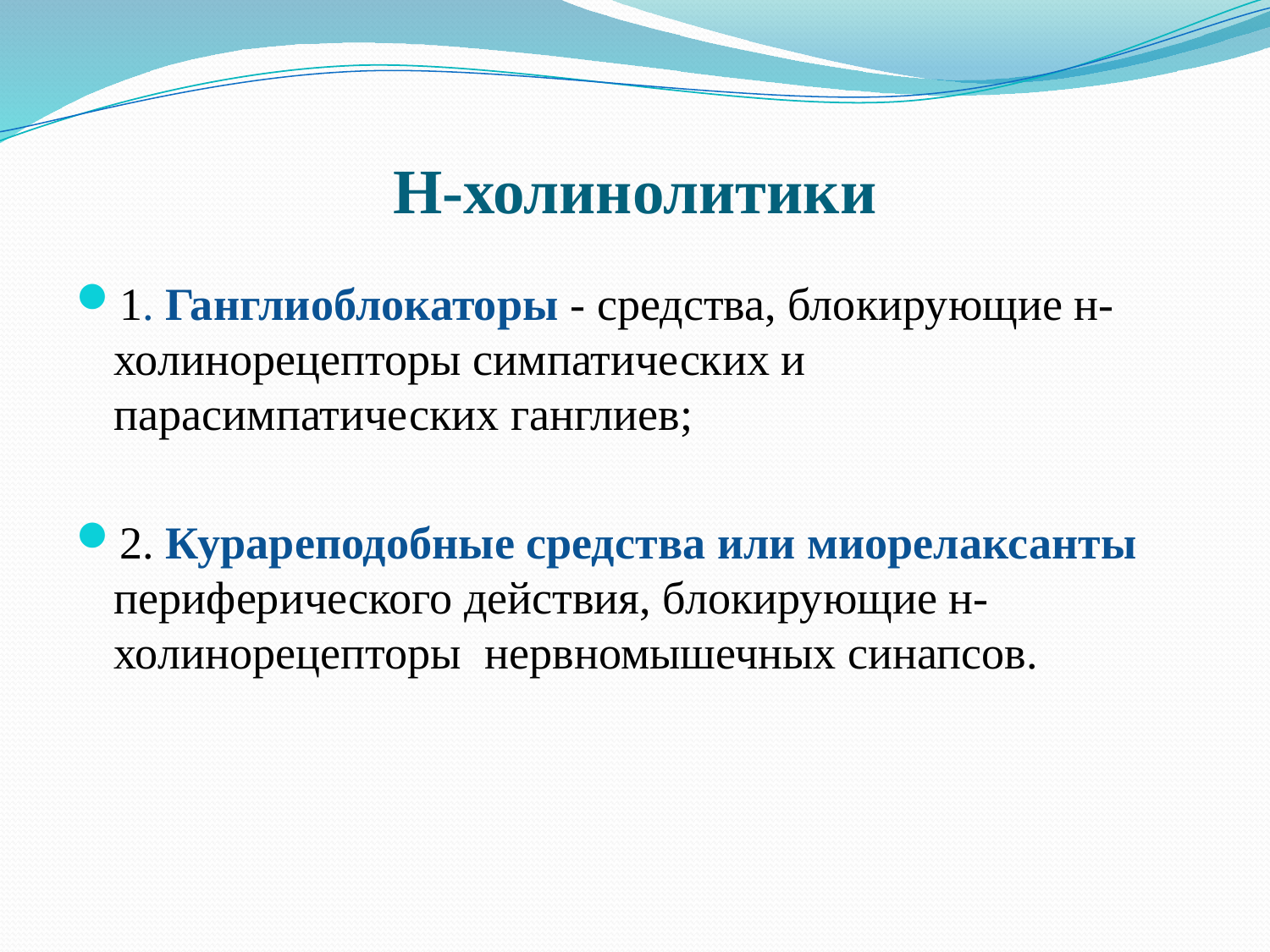

# Н-холинолитики
1. Ганглиоблокаторы - средства, блокирующие н-холинорецепторы симпатических и парасимпатических ганглиев;

2. Курареподобные средства или миорелаксанты периферического действия, блокирующие н-холинорецепторы  нервномышечных синапсов.